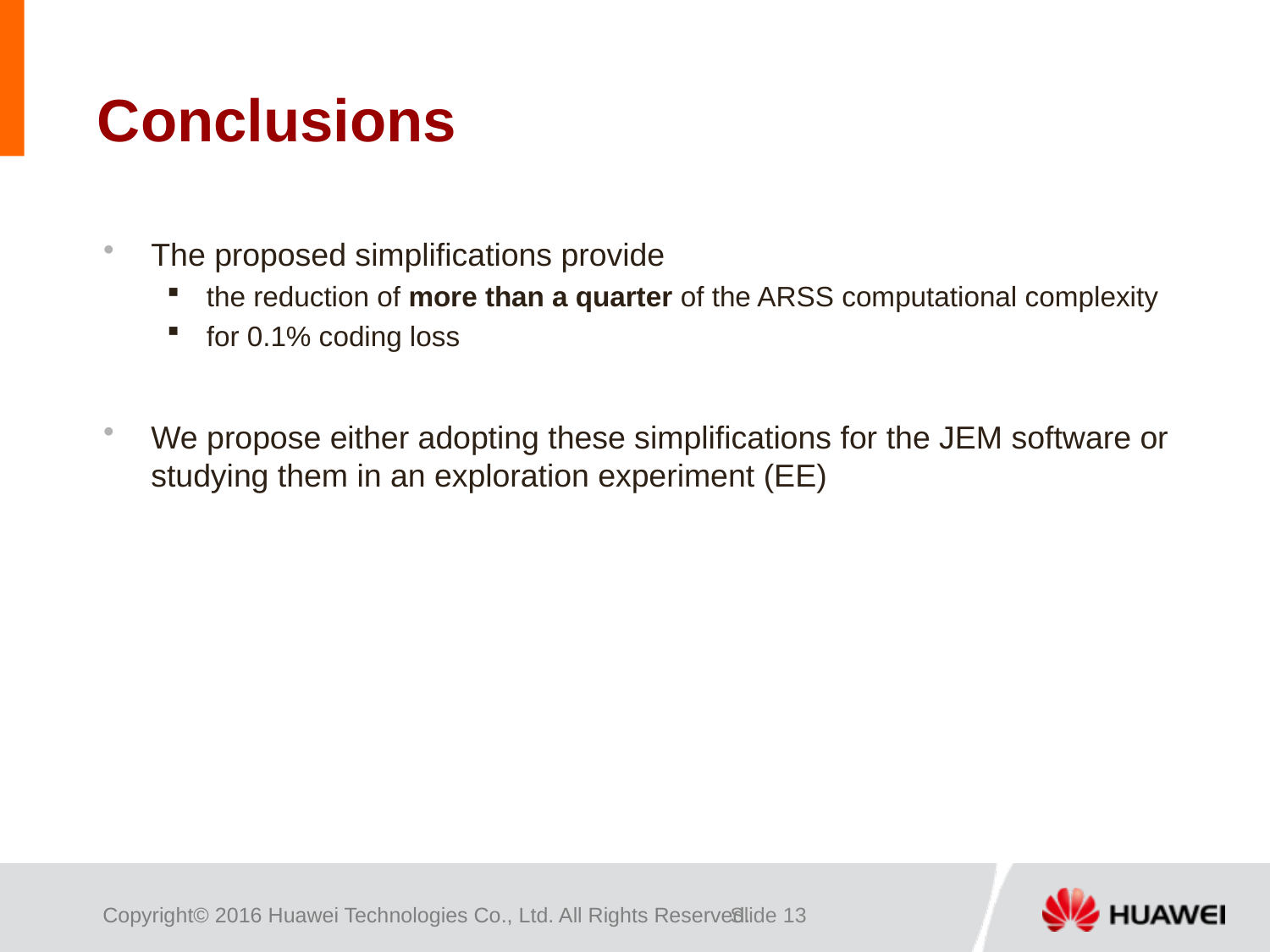

# Conclusions
The proposed simplifications provide
the reduction of more than a quarter of the ARSS computational complexity
for 0.1% coding loss

We propose either adopting these simplifications for the JEM software or studying them in an exploration experiment (EE)